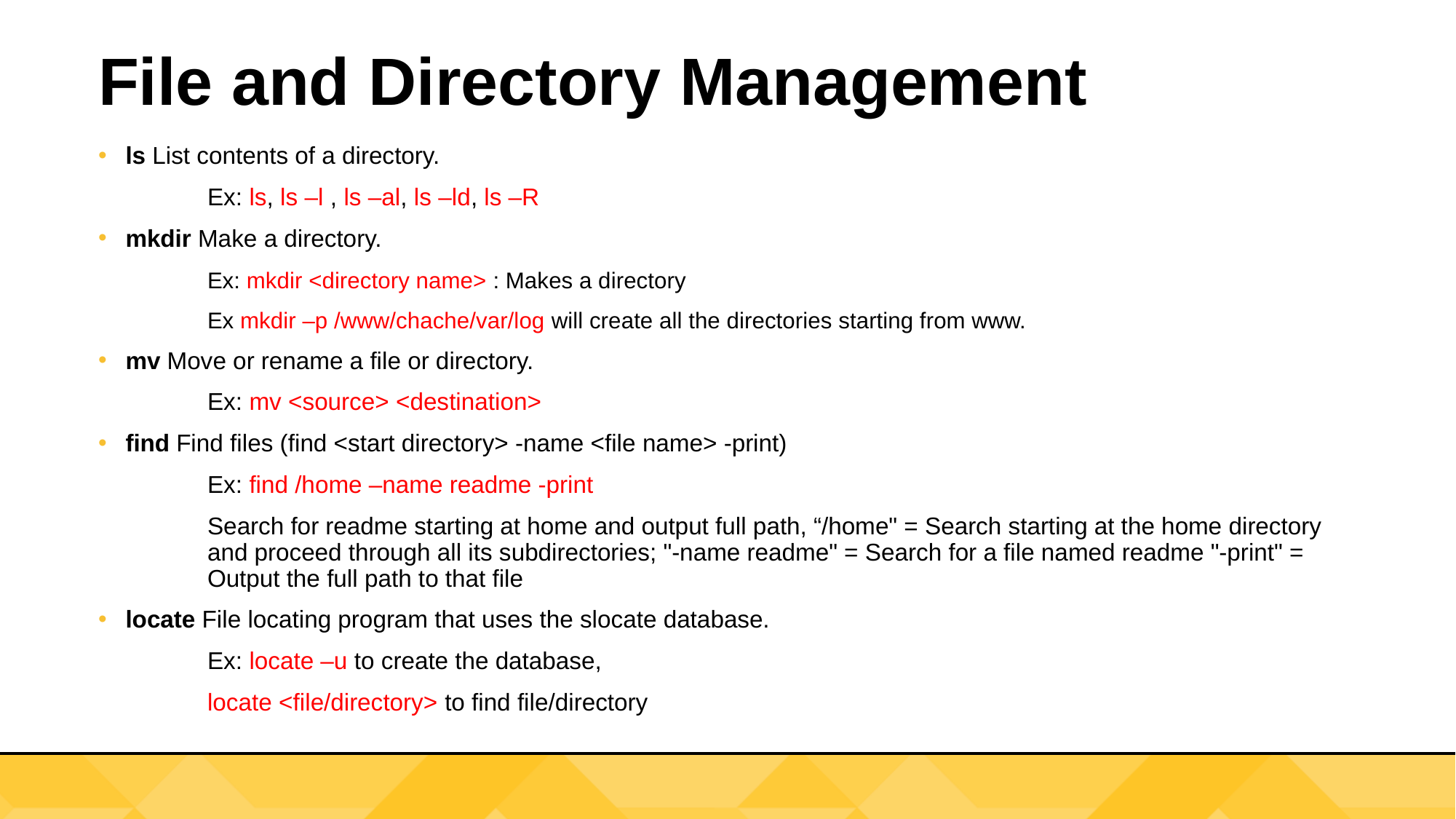

# File and Directory Management
ls List contents of a directory.
	Ex: ls, ls –l , ls –al, ls –ld, ls –R
mkdir Make a directory.
	Ex: mkdir <directory name> : Makes a directory
	Ex mkdir –p /www/chache/var/log will create all the directories starting from www.
mv Move or rename a file or directory.
	Ex: mv <source> <destination>
find Find files (find <start directory> -name <file name> -print)
	Ex: find /home –name readme -print
	Search for readme starting at home and output full path, “/home" = Search starting at the home directory 	and proceed through all its subdirectories; "-name readme" = Search for a file named readme "-print" = 	Output the full path to that file
locate File locating program that uses the slocate database.
	Ex: locate –u to create the database,
	locate <file/directory> to find file/directory